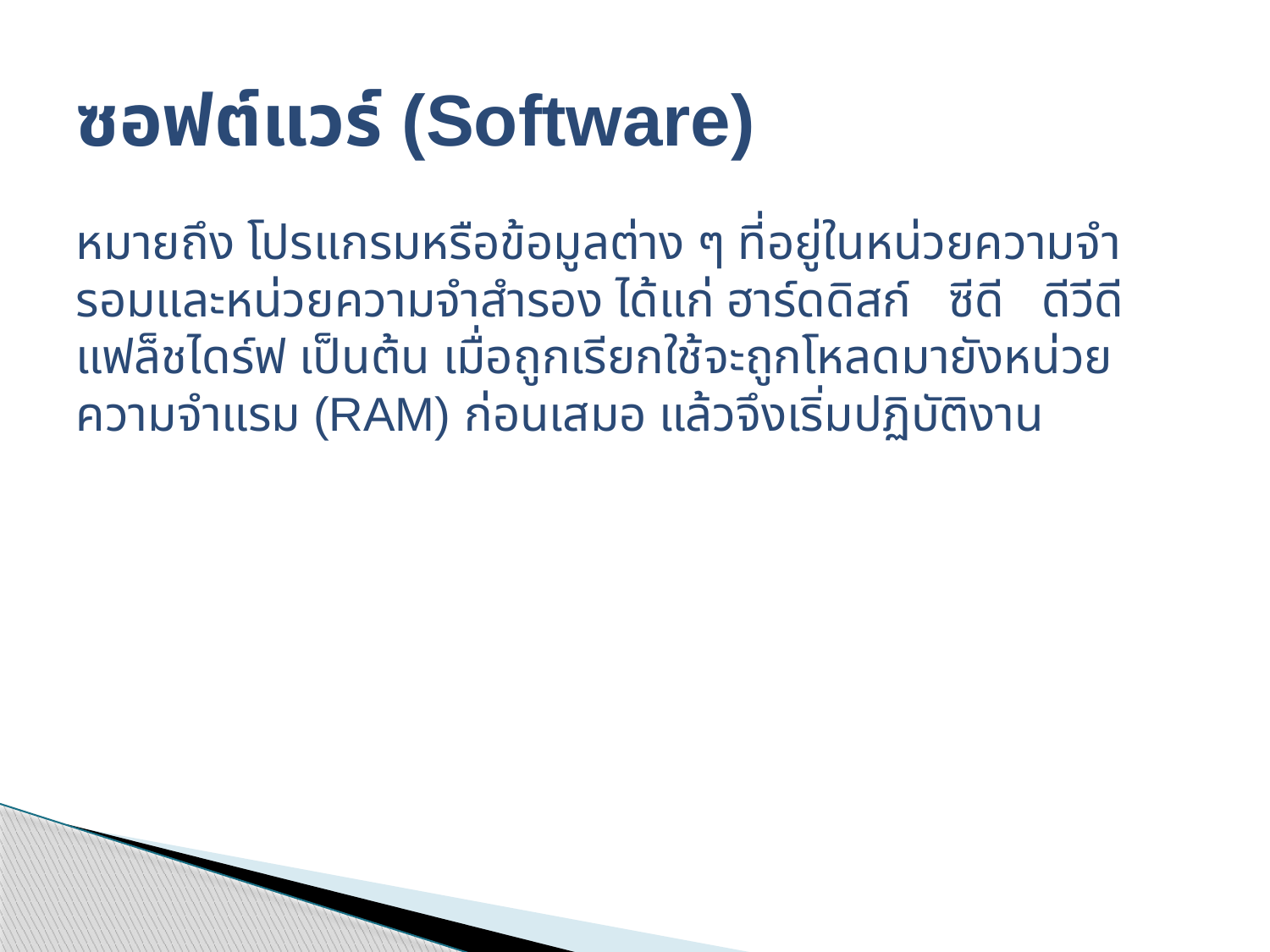

# ซอฟต์แวร์ (Software)
หมายถึง โปรแกรมหรือข้อมูลต่าง ๆ ที่อยู่ในหน่วยความจำรอมและหน่วยความจำสำรอง ได้แก่ ฮาร์ดดิสก์   ซีดี   ดีวีดี   แฟล็ชไดร์ฟ เป็นต้น เมื่อถูกเรียกใช้จะถูกโหลดมายังหน่วยความจำแรม (RAM) ก่อนเสมอ แล้วจึงเริ่มปฏิบัติงาน